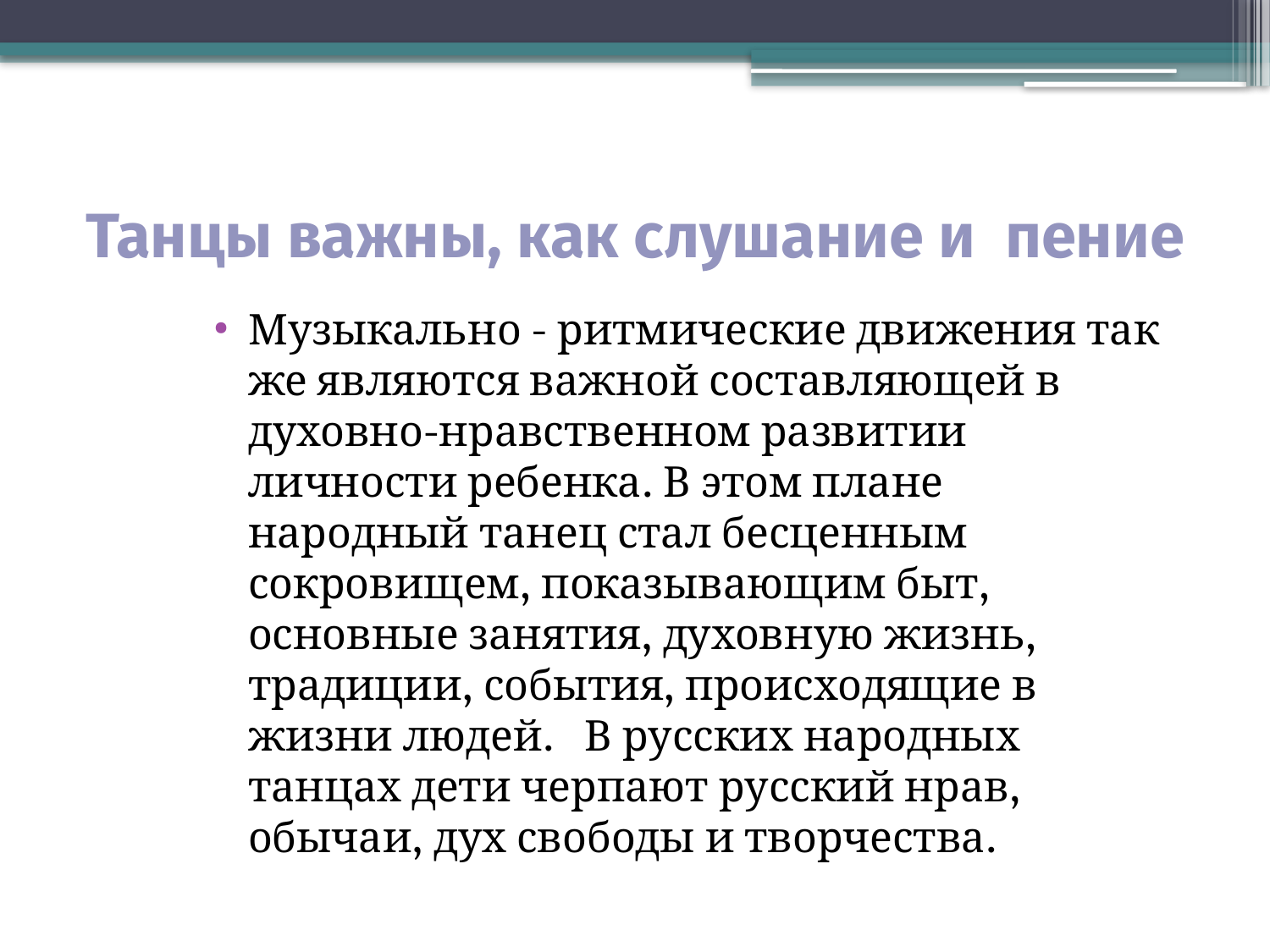

# Танцы важны, как слушание и  пение
Музыкально - ритмические движения так же являются важной составляющей в духовно-нравственном развитии личности ребенка. В этом плане народный танец стал бесценным сокровищем, показывающим быт, основные занятия, духовную жизнь, традиции, события, происходящие в жизни людей.   В русских народных танцах дети черпают русский нрав, обычаи, дух свободы и творчества.